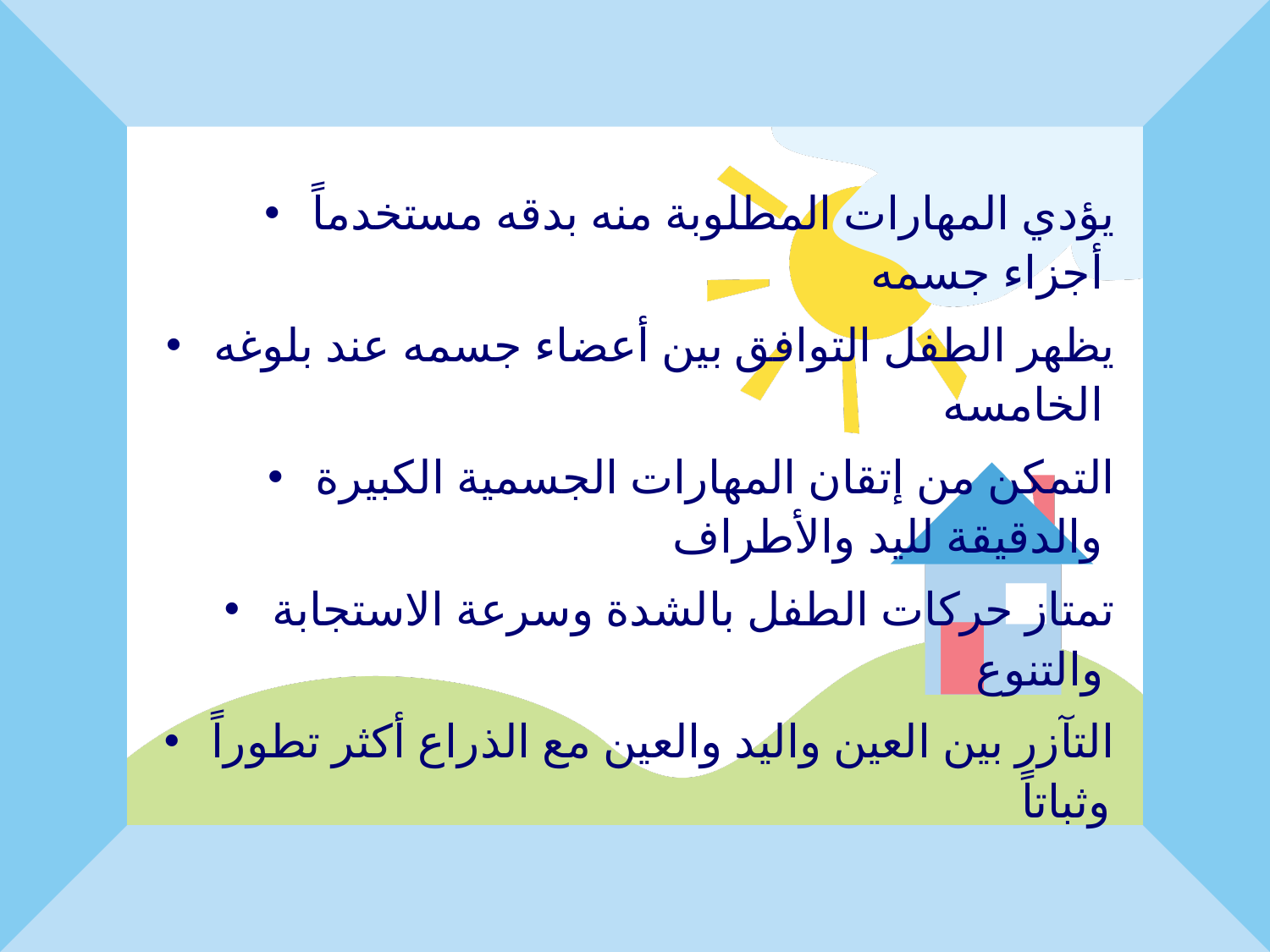

يؤدي المهارات المطلوبة منه بدقه مستخدماً أجزاء جسمه
يظهر الطفل التوافق بين أعضاء جسمه عند بلوغه الخامسه
التمكن من إتقان المهارات الجسمية الكبيرة والدقيقة لليد والأطراف
تمتاز حركات الطفل بالشدة وسرعة الاستجابة والتنوع
التآزر بين العين واليد والعين مع الذراع أكثر تطوراً وثباتاً